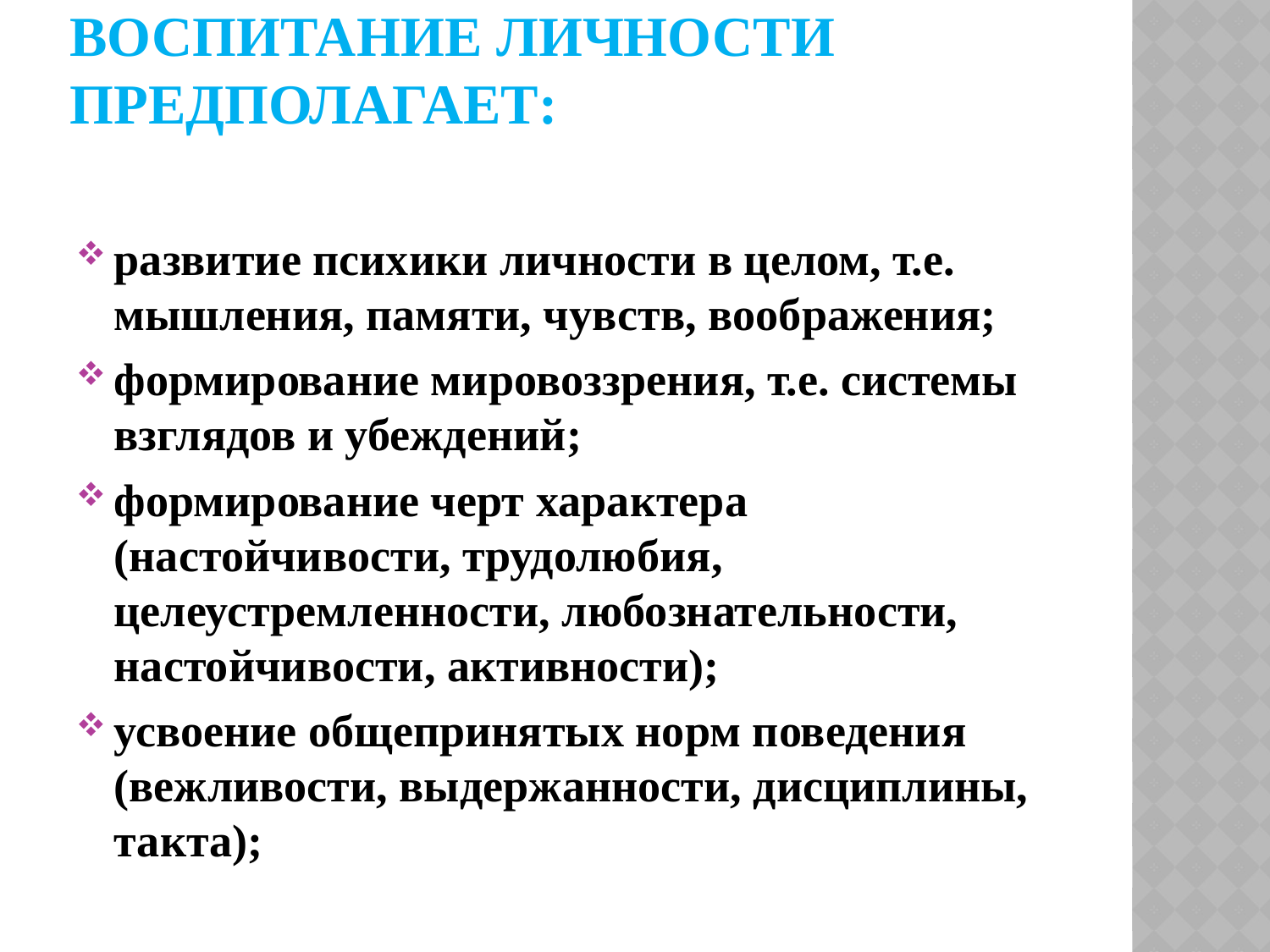

# Воспитание личности предполагает:
развитие психики личности в целом, т.е. мышления, памяти, чувств, воображения;
формирование мировоззрения, т.е. системы взглядов и убеждений;
формирование черт характера (настойчивости, трудолюбия, целеустремленности, любознательности, настойчивости, активности);
усвоение общепринятых норм поведения (вежливости, выдержанности, дисциплины, такта);